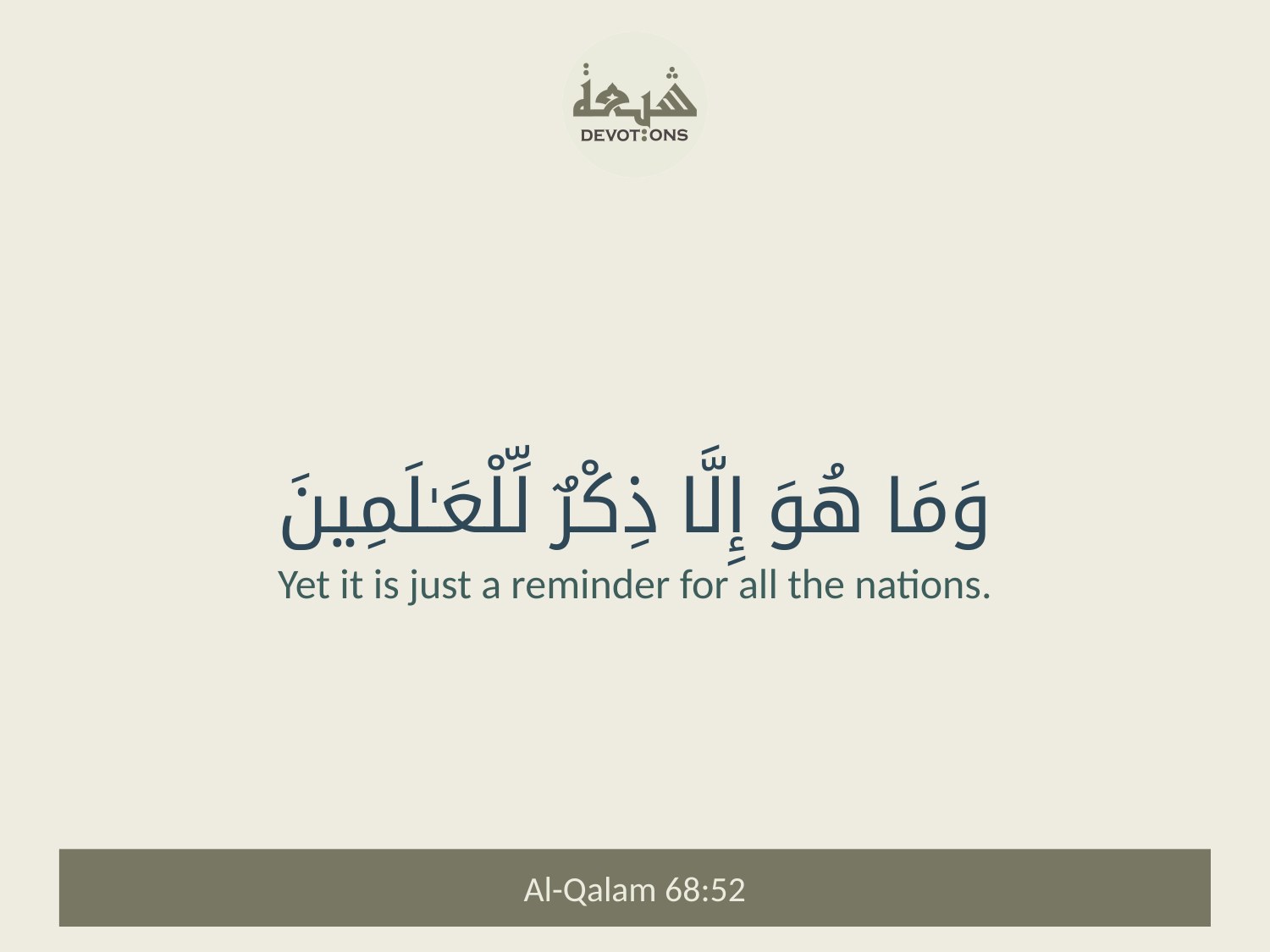

وَمَا هُوَ إِلَّا ذِكْرٌ لِّلْعَـٰلَمِينَ
Yet it is just a reminder for all the nations.
Al-Qalam 68:52